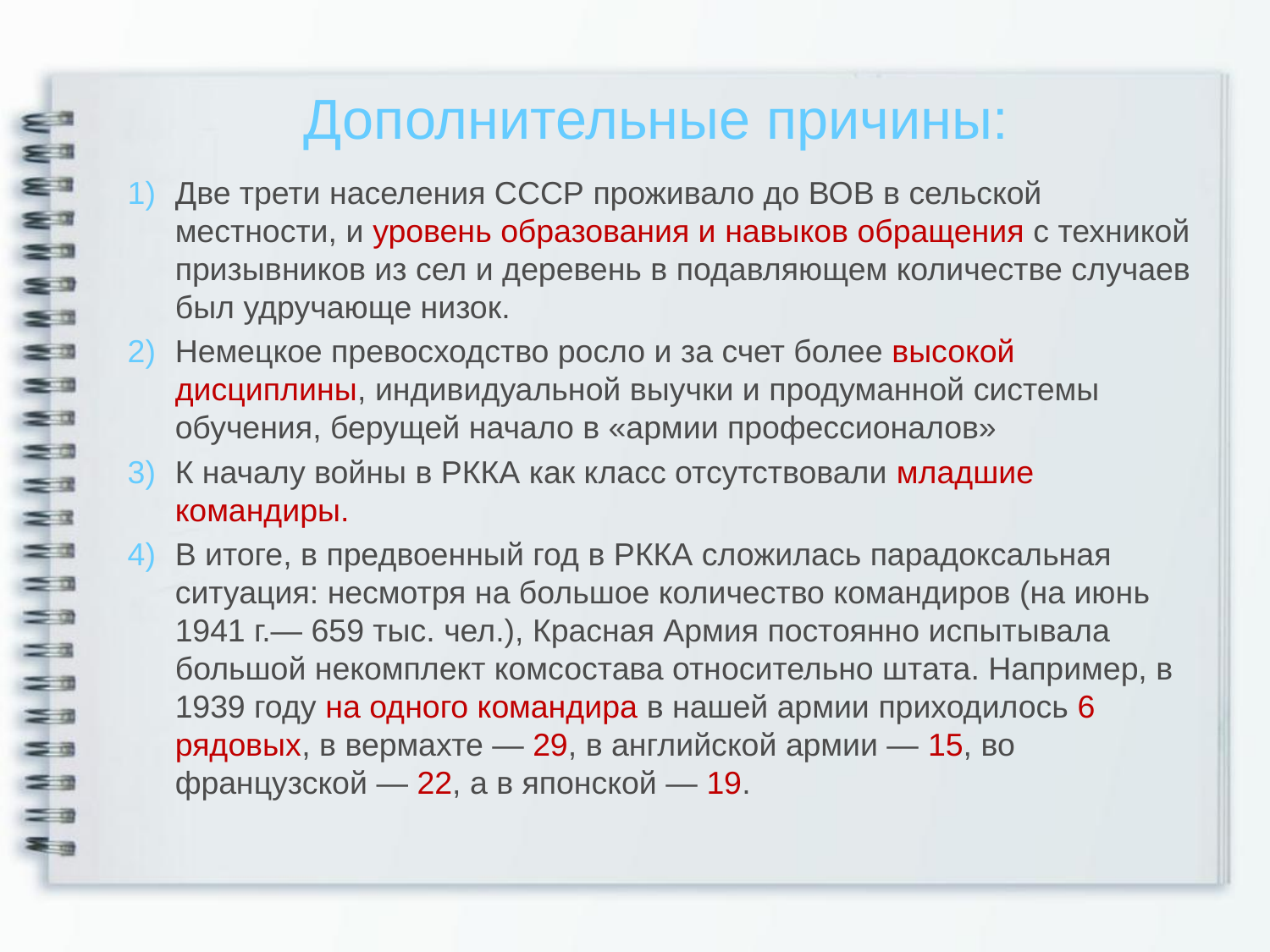

# Дополнительные причины:
Две трети населения СССР проживало до ВОВ в сельской местности, и уровень образования и навыков обращения с техникой призывников из сел и деревень в подавляющем количестве случаев был удручающе низок.
Немецкое превосходство росло и за счет более высокой дисциплины, индивидуальной выучки и продуманной системы обучения, берущей начало в «армии профессионалов»
К началу войны в РККА как класс отсутствовали младшие командиры.
В итоге, в предвоенный год в РККА сложилась парадоксальная ситуация: несмотря на большое количество командиров (на июнь 1941 г.— 659 тыс. чел.), Красная Армия постоянно испытывала большой некомплект комсостава относительно штата. Например, в 1939 году на одного командира в нашей армии приходилось 6 рядовых, в вермахте — 29, в английской армии — 15, во французской — 22, а в японской — 19.